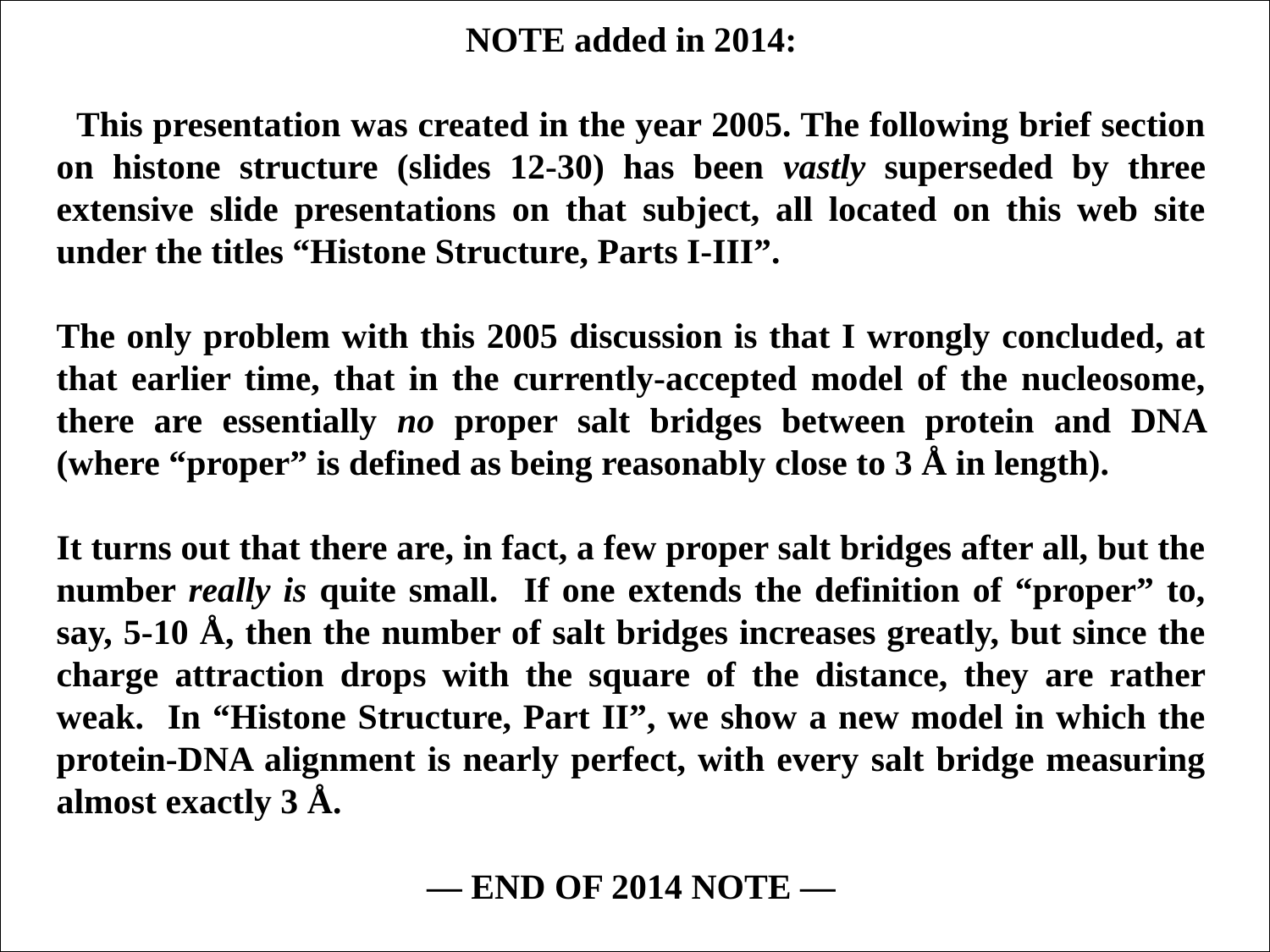

Previous slide
Next slide
Table Of Contents
NOTE added in 2014:

  This presentation was created in the year 2005. The following brief section on histone structure (slides 12-30) has been vastly superseded by three extensive slide presentations on that subject, all located on this web site under the titles “Histone Structure, Parts I-III”.

The only problem with this 2005 discussion is that I wrongly concluded, at that earlier time, that in the currently-accepted model of the nucleosome, there are essentially no proper salt bridges between protein and DNA (where “proper” is defined as being reasonably close to 3 Å in length).

It turns out that there are, in fact, a few proper salt bridges after all, but the number really is quite small.  If one extends the definition of “proper” to, say, 5-10 Å, then the number of salt bridges increases greatly, but since the charge attraction drops with the square of the distance, they are rather weak.  In “Histone Structure, Part II”, we show a new model in which the protein-DNA alignment is nearly perfect, with every salt bridge measuring almost exactly 3 Å.

— END OF 2014 NOTE —
# Histone Structure